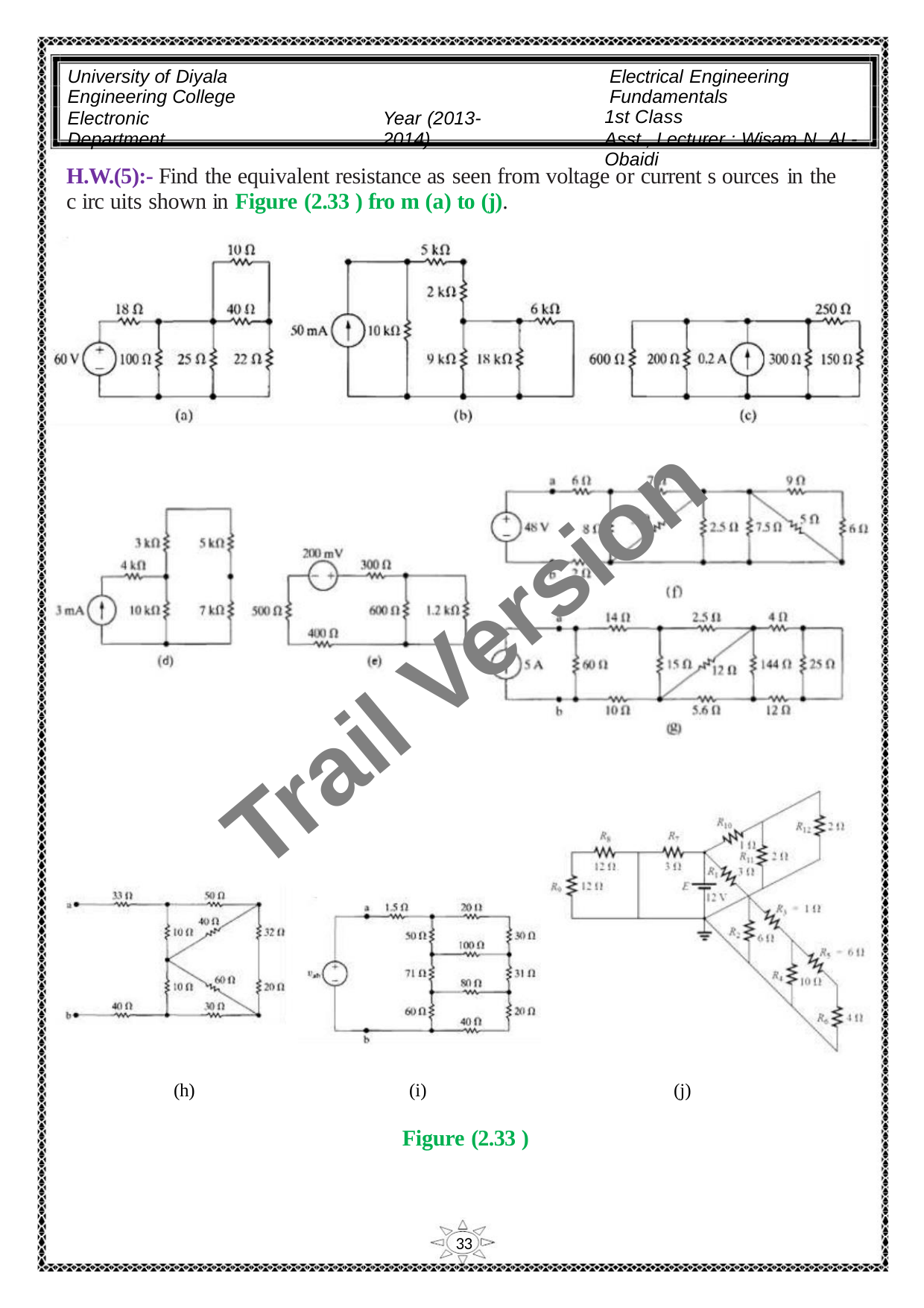

University of Diyala
Engineering College
Electronic Department
Electrical Engineering Fundamentals
1st Class
Asst., Lecturer : Wisam N. AL-Obaidi
Year (2013-2014)
H.W.(5):- Find the equivalent resistance as seen from voltage or current s ources in the
c irc uits shown in Figure (2.33 ) fro m (a) to (j).
Trail Version
Trail Version
Trail Version
Trail Version
Trail Version
Trail Version
Trail Version
Trail Version
Trail Version
Trail Version
Trail Version
Trail Version
Trail Version
(h)
(i)
(j)
Figure (2.33 )
33